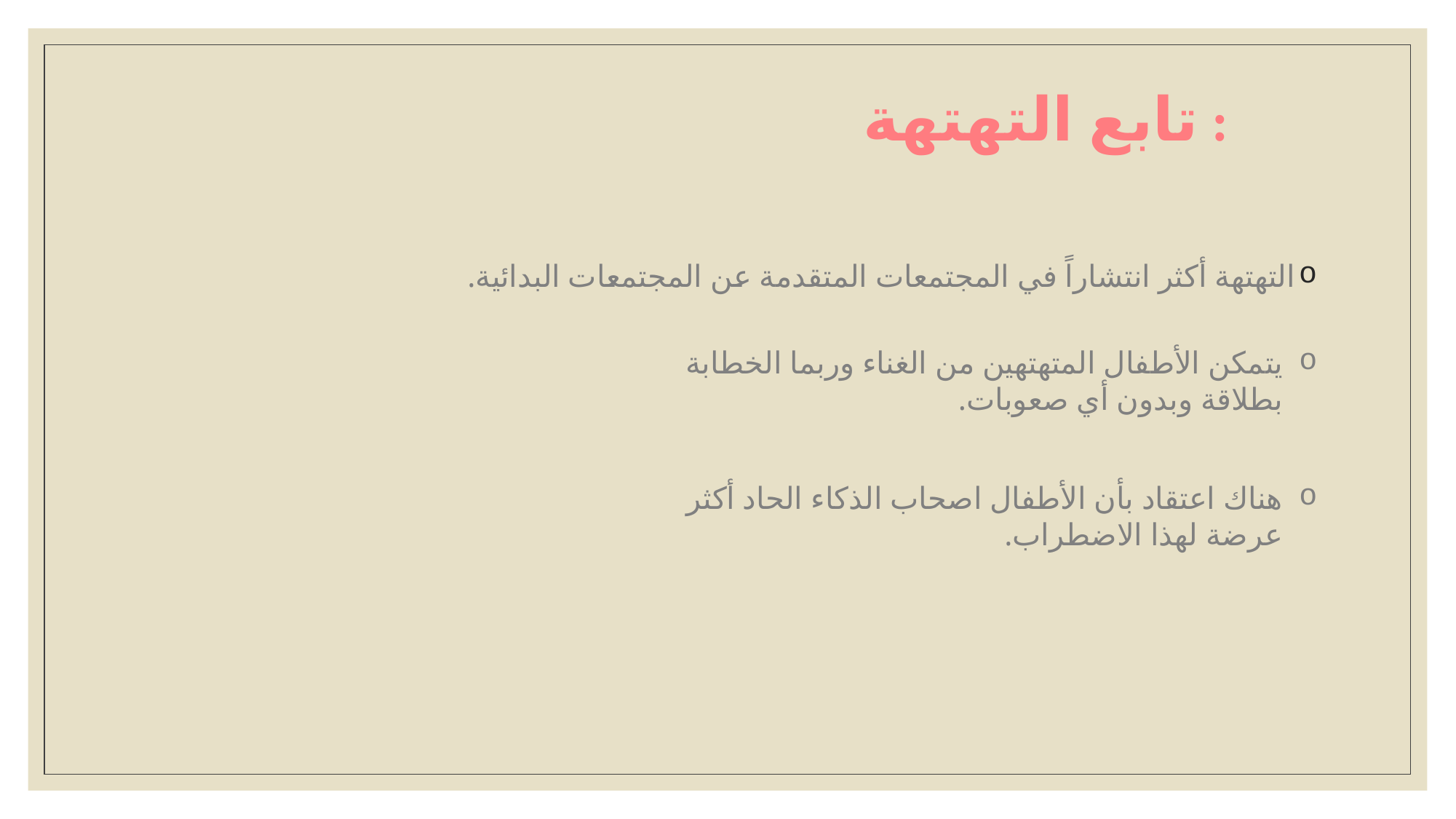

تابع التهتهة :
التهتهة أكثر انتشاراً في المجتمعات المتقدمة عن المجتمعات البدائية.

يتمكن الأطفال المتهتهين من الغناء وربما الخطابة بطلاقة وبدون أي صعوبات.

هناك اعتقاد بأن الأطفال اصحاب الذكاء الحاد أكثر عرضة لهذا الاضطراب.